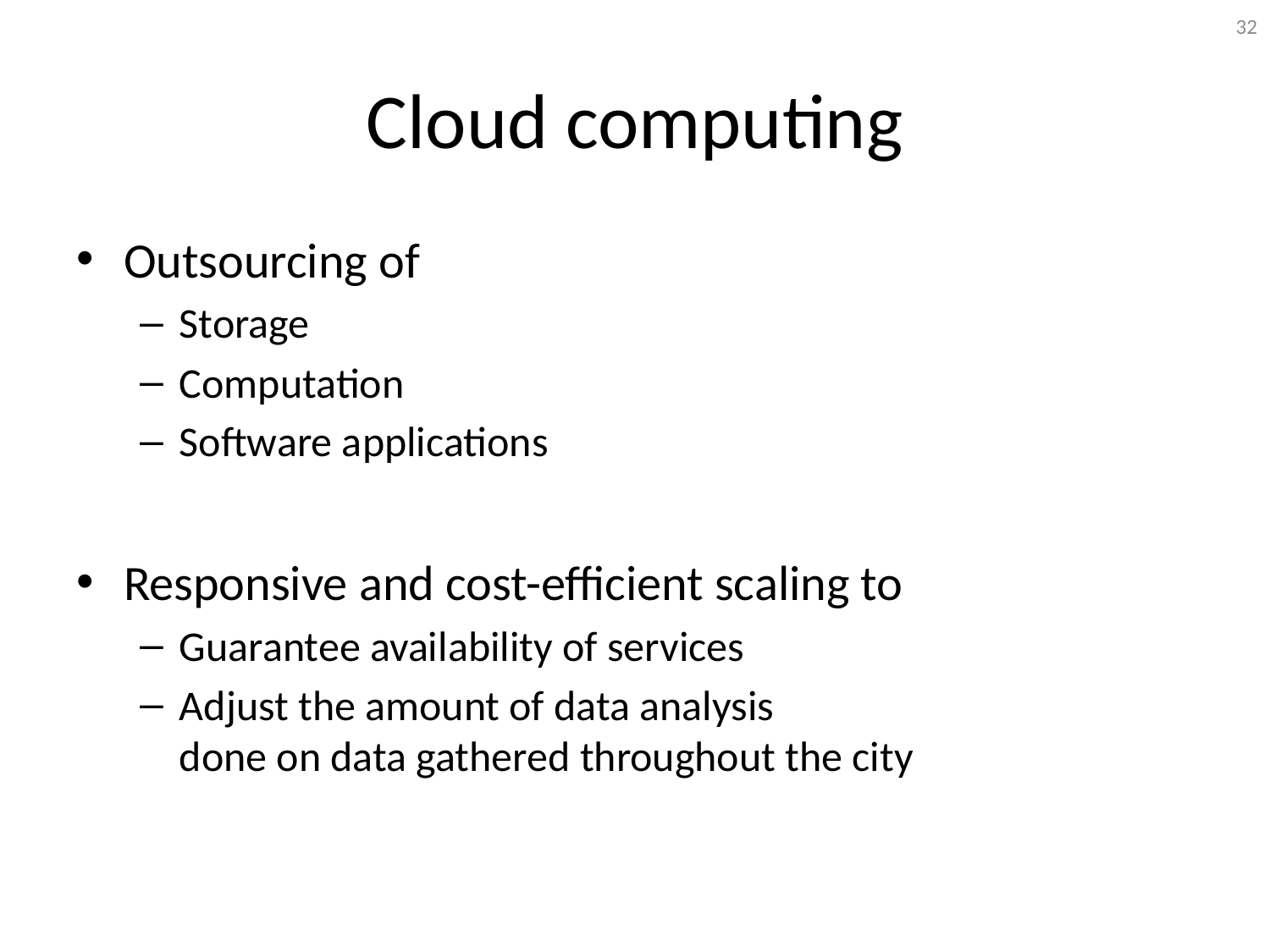

32
# Cloud computing
Outsourcing of
Storage
Computation
Software applications

Responsive and cost-efficient scaling to
Guarantee availability of services
Adjust the amount of data analysis
done on data gathered throughout the city